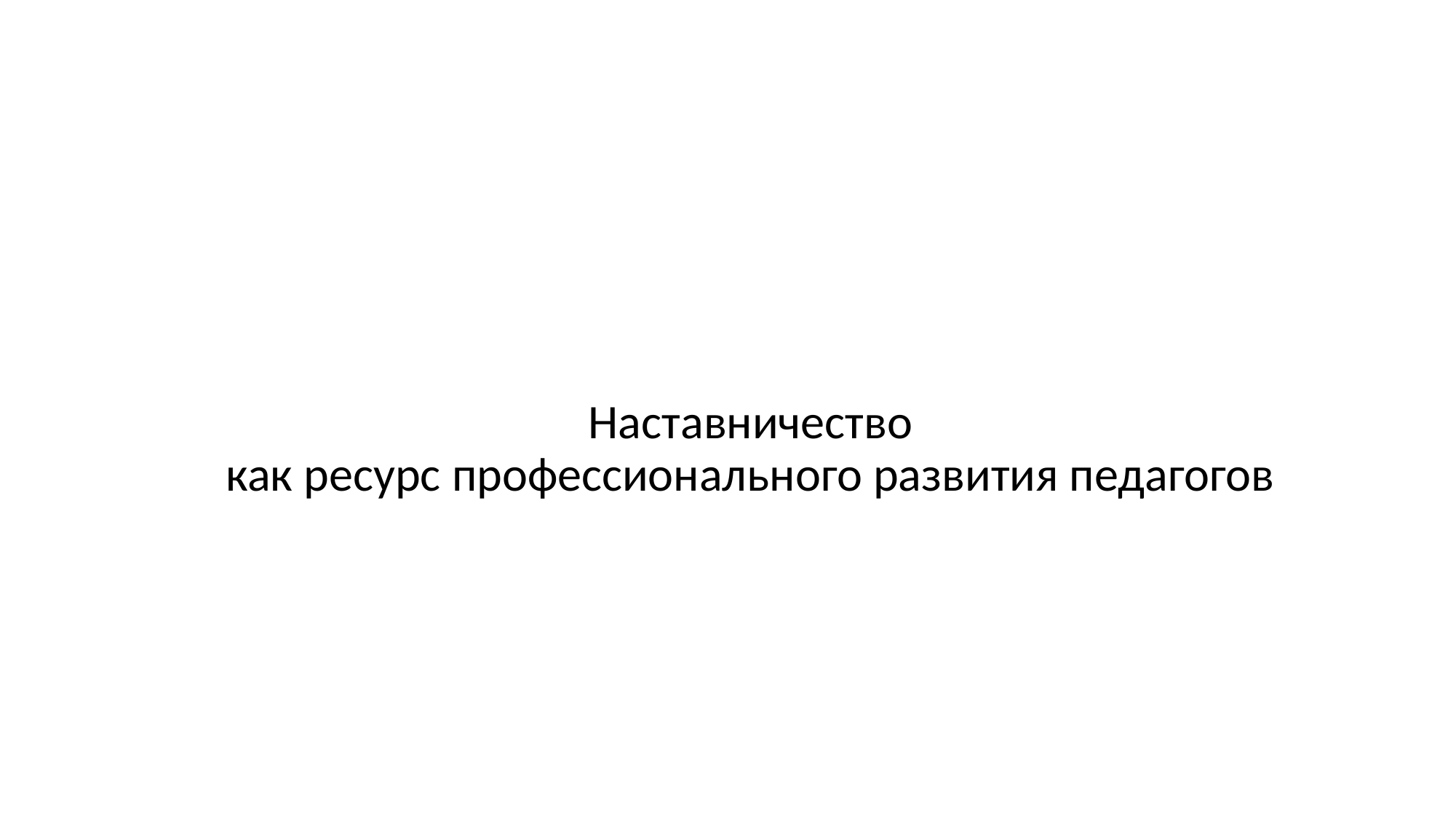

# Наставничество как ресурс профессионального развития педагогов